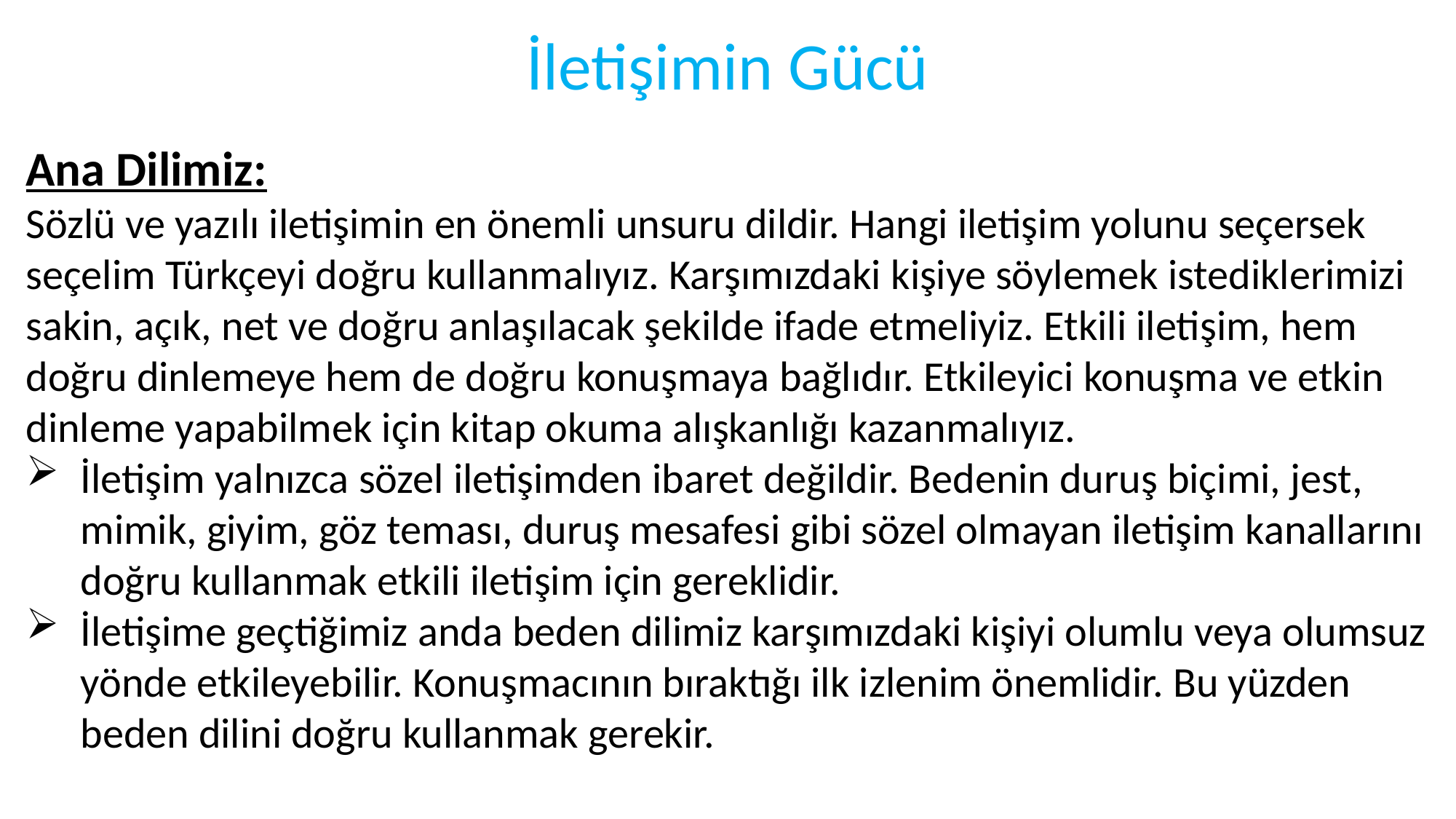

# İletişimin Gücü
Ana Dilimiz:
Sözlü ve yazılı iletişimin en önemli unsuru dildir. Hangi iletişim yolunu seçersek seçelim Türkçeyi doğru kullanmalıyız. Karşımızdaki kişiye söylemek istediklerimizi sakin, açık, net ve doğru anlaşılacak şekilde ifade etmeliyiz. Etkili iletişim, hem doğru dinlemeye hem de doğru konuşmaya bağlıdır. Etkileyici konuşma ve etkin dinleme yapabilmek için kitap okuma alışkanlığı kazanmalıyız.
İletişim yalnızca sözel iletişimden ibaret değildir. Bedenin duruş biçimi, jest, mimik, giyim, göz teması, duruş mesafesi gibi sözel olmayan iletişim kanallarını doğru kullanmak etkili iletişim için gereklidir.
İletişime geçtiğimiz anda beden dilimiz karşımızdaki kişiyi olumlu veya olumsuz yönde etkileyebilir. Konuşmacının bıraktığı ilk izlenim önemlidir. Bu yüzden beden dilini doğru kullanmak gerekir.